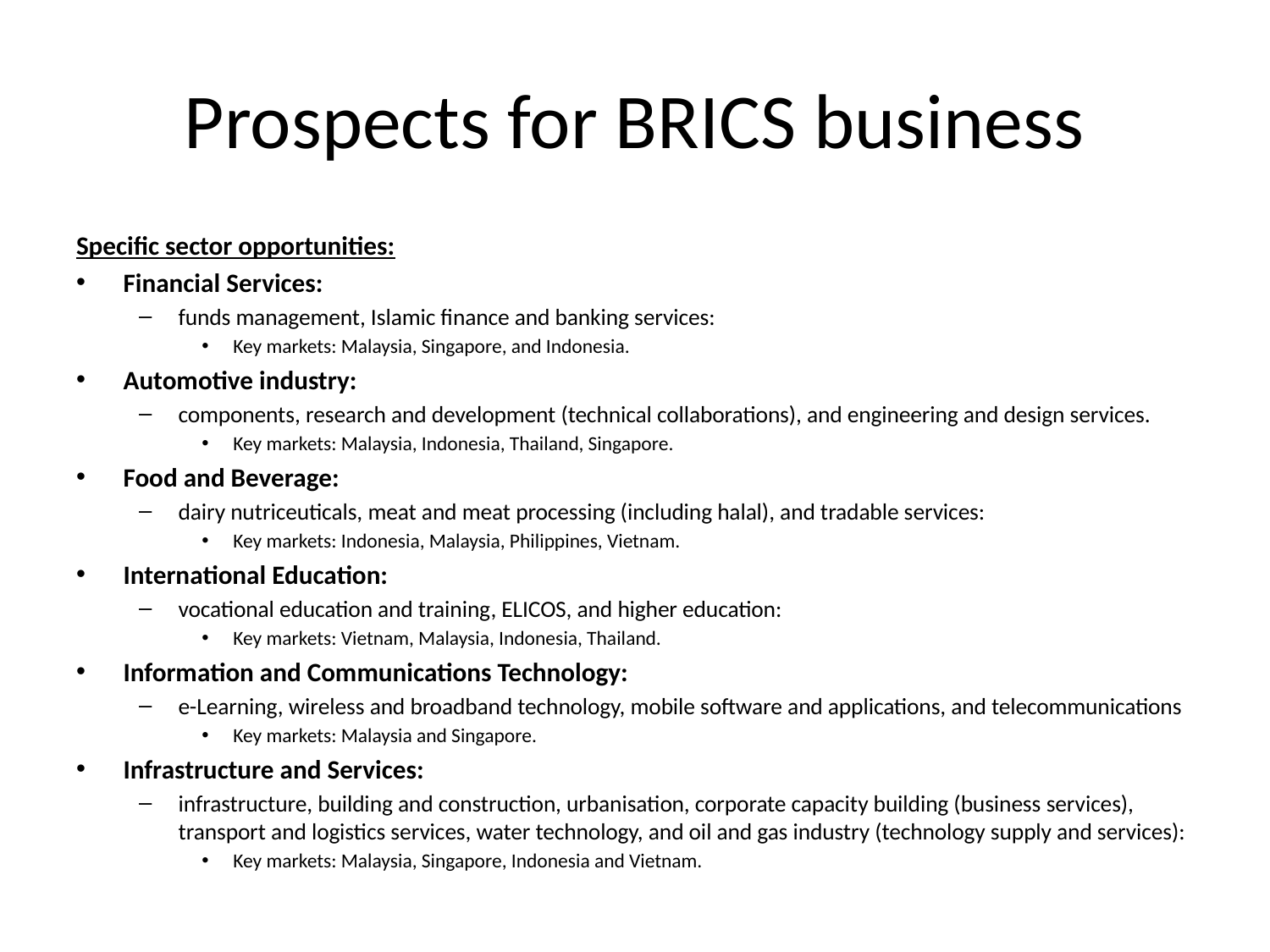

# Prospects for BRICS business
Specific sector opportunities:
Financial Services:
funds management, Islamic finance and banking services:
Key markets: Malaysia, Singapore, and Indonesia.
Automotive industry:
components, research and development (technical collaborations), and engineering and design services.
Key markets: Malaysia, Indonesia, Thailand, Singapore.
Food and Beverage:
dairy nutriceuticals, meat and meat processing (including halal), and tradable services:
Key markets: Indonesia, Malaysia, Philippines, Vietnam.
International Education:
vocational education and training, ELICOS, and higher education:
Key markets: Vietnam, Malaysia, Indonesia, Thailand.
Information and Communications Technology:
e-Learning, wireless and broadband technology, mobile software and applications, and telecommunications
Key markets: Malaysia and Singapore.
Infrastructure and Services:
infrastructure, building and construction, urbanisation, corporate capacity building (business services), transport and logistics services, water technology, and oil and gas industry (technology supply and services):
Key markets: Malaysia, Singapore, Indonesia and Vietnam.